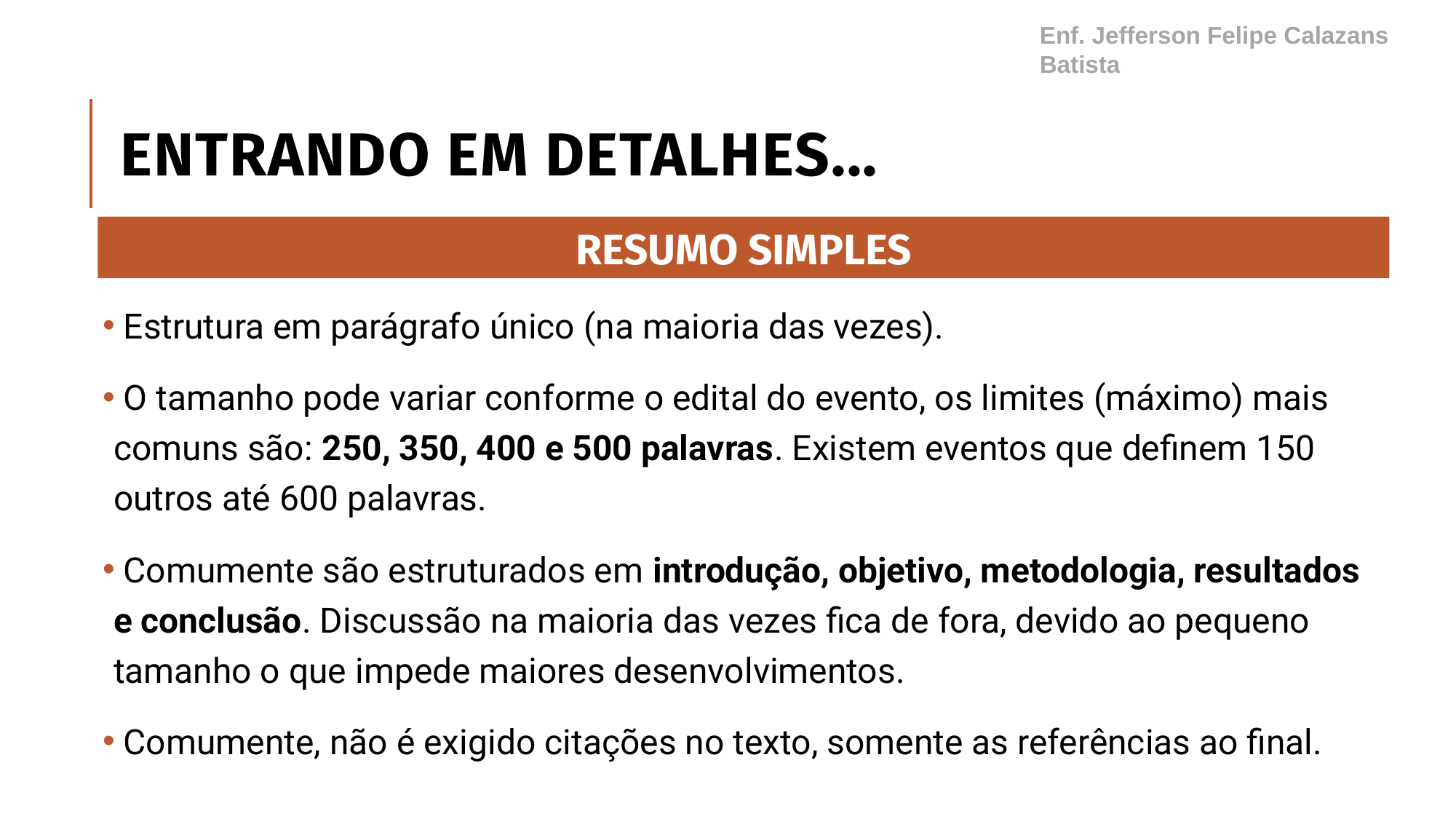

Enf. Jefferson Felipe Calazans Batista
# Entrando em detalhes...
RESUMO SIMPLES
 Estrutura em parágrafo único (na maioria das vezes).
 O tamanho pode variar conforme o edital do evento, os limites (máximo) mais comuns são: 250, 350, 400 e 500 palavras. Existem eventos que definem 150 outros até 600 palavras.
 Comumente são estruturados em introdução, objetivo, metodologia, resultados e conclusão. Discussão na maioria das vezes fica de fora, devido ao pequeno tamanho o que impede maiores desenvolvimentos.
 Comumente, não é exigido citações no texto, somente as referências ao final.